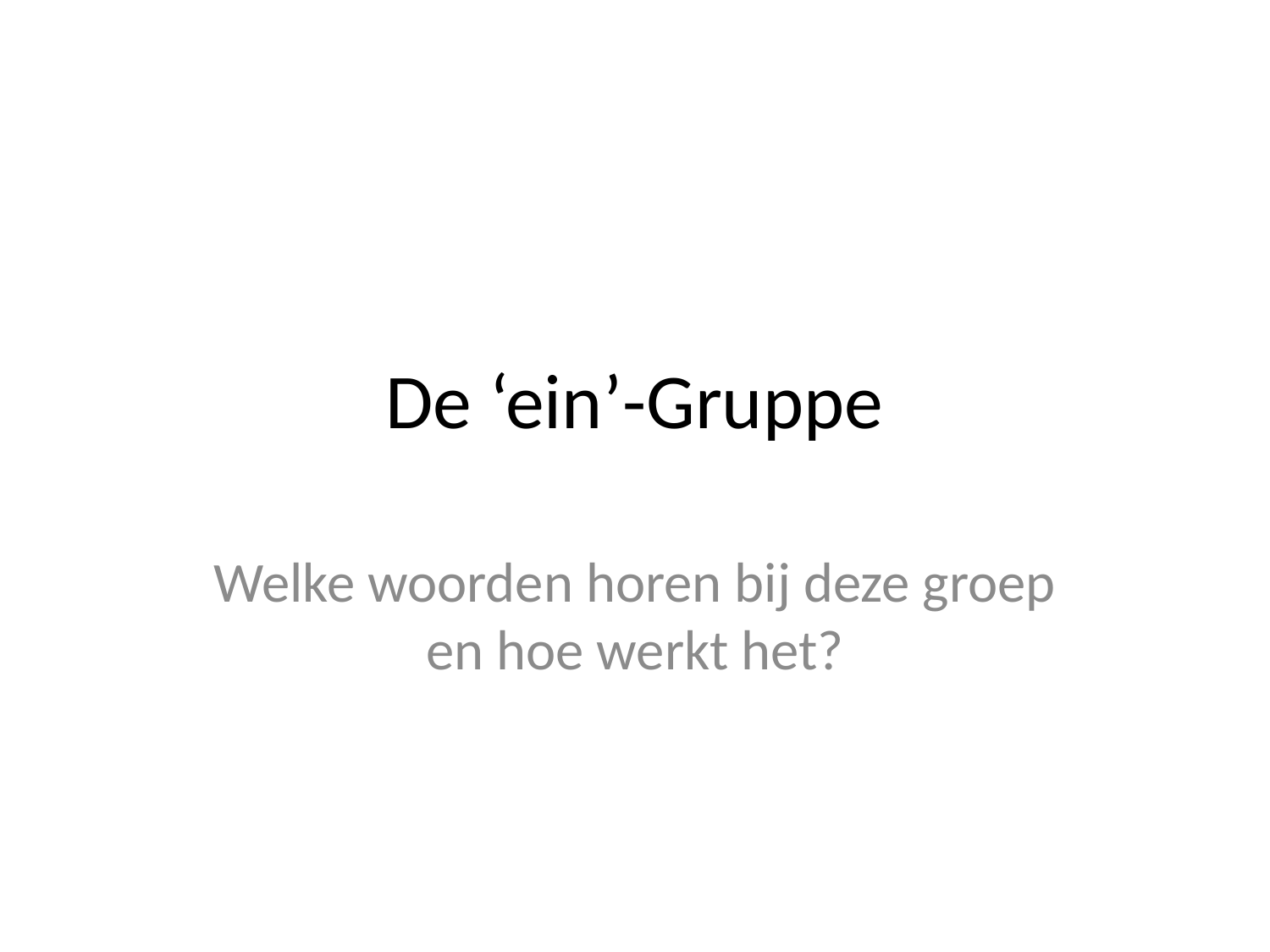

# De ‘ein’-Gruppe
Welke woorden horen bij deze groep en hoe werkt het?